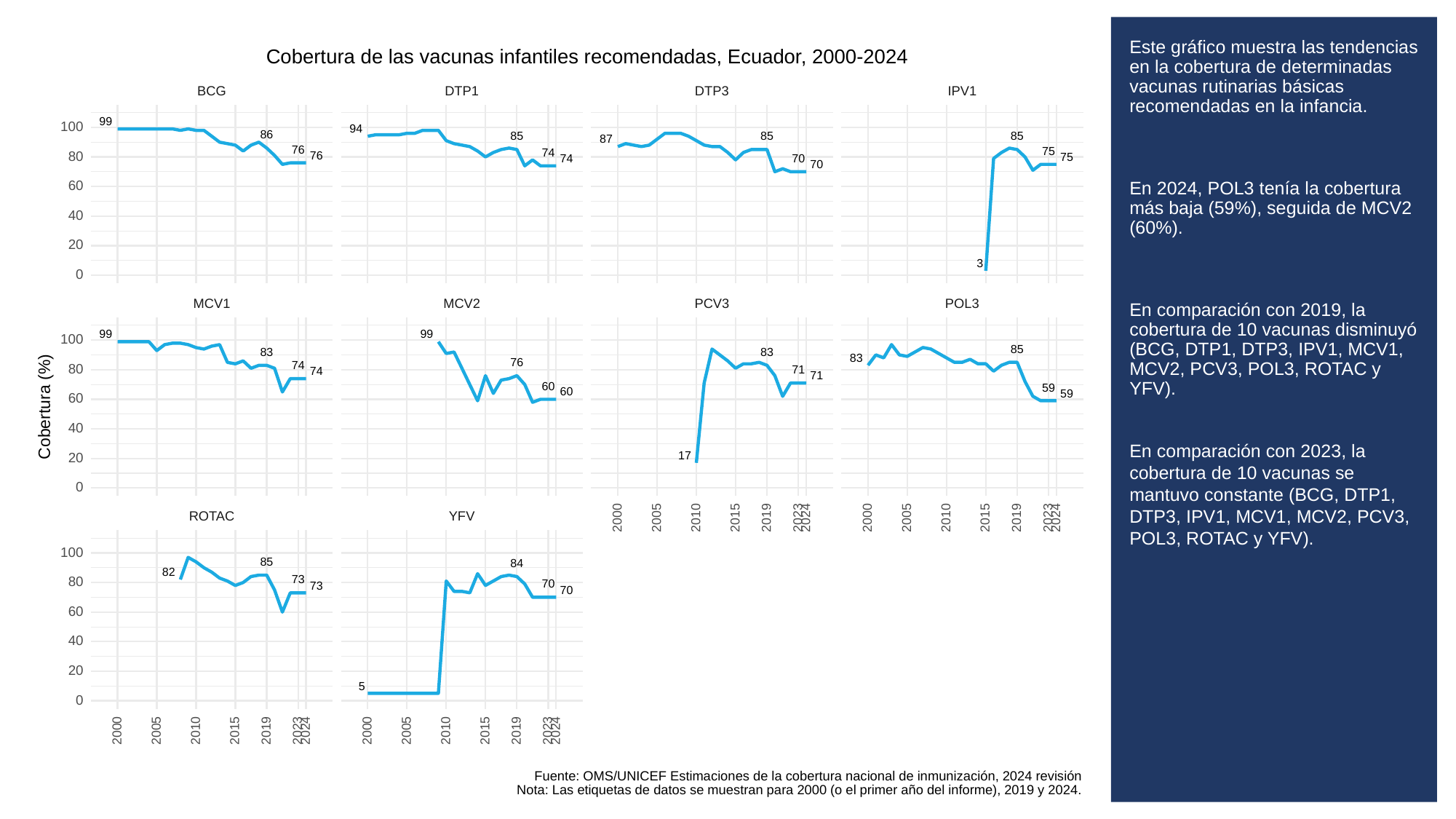

# Este gráfico muestra las tendencias en la cobertura de determinadas vacunas rutinarias básicas recomendadas en la infancia.

En 2024, POL3 tenía la cobertura más baja (59%), seguida de MCV2 (60%).

En comparación con 2019, la cobertura de 10 vacunas disminuyó (BCG, DTP1, DTP3, IPV1, MCV1, MCV2, PCV3, POL3, ROTAC y YFV).

En comparación con 2023, la cobertura de 10 vacunas se mantuvo constante (BCG, DTP1, DTP3, IPV1, MCV1, MCV2, PCV3, POL3, ROTAC y YFV).

Cobertura de las vacunas infantiles recomendadas, Ecuador, 2000-2024
BCG
DTP3
DTP1
IPV1

99
100
94

86
85
85
85

87

76
75

74
76
80
75
70
74

70

60

40

20

3

0

POL3
PCV3
MCV1
MCV2

99
99
100

85
83
83

83

76
74
80
71
74

71
60
59

60
59
60
Cobertura (%)

40

17
20

0

ROTAC
YFV
2023
2023
2000
2005
2010
2015
2019
2024
2000
2005
2010
2015
2019
2024

100

85
84

82

73
80
70
73

70

60

40

20

5

0

2023
2023
2000
2005
2010
2015
2019
2024
2000
2005
2010
2015
2019
2024
Fuente: OMS/UNICEF Estimaciones de la cobertura nacional de inmunización, 2024 revisión
Nota: Las etiquetas de datos se muestran para 2000 (o el primer año del informe), 2019 y 2024.